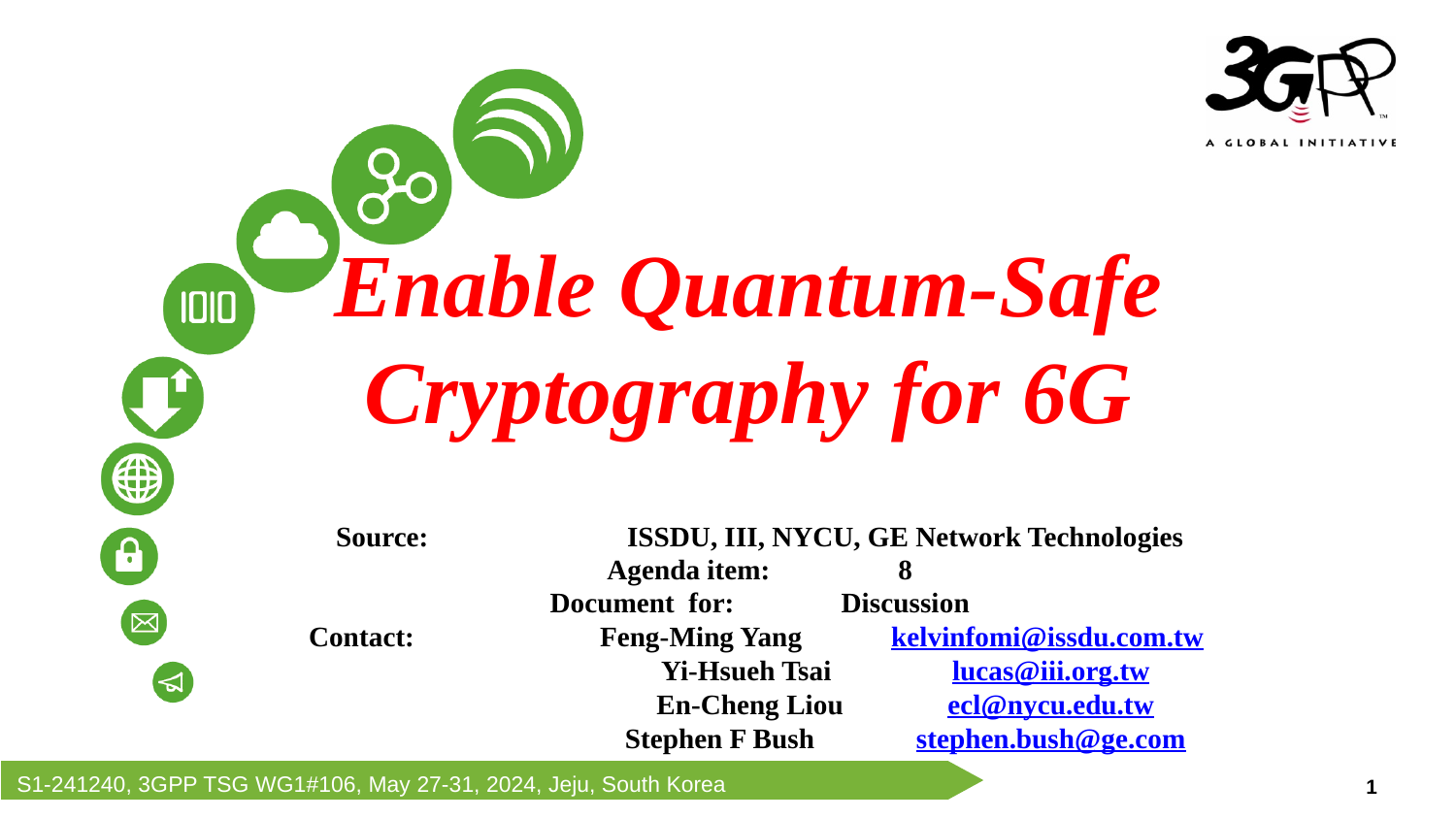

Enable Quantum-Safe Cryptography for 6G
Source: 		ISSDU, III, NYCU, GE Network Technologies
Agenda item: 	8
Document  for:	Discussion
Contact:		Feng-Ming Yang	kelvinfomi@issdu.com.tw
		Yi-Hsueh Tsai	lucas@iii.org.tw
		En-Cheng Liou	ecl@nycu.edu.tw
		Stephen F Bush	stephen.bush@ge.com

S1-241240, 3GPP TSG WG1#106, May 27-31, 2024, Jeju, South Korea